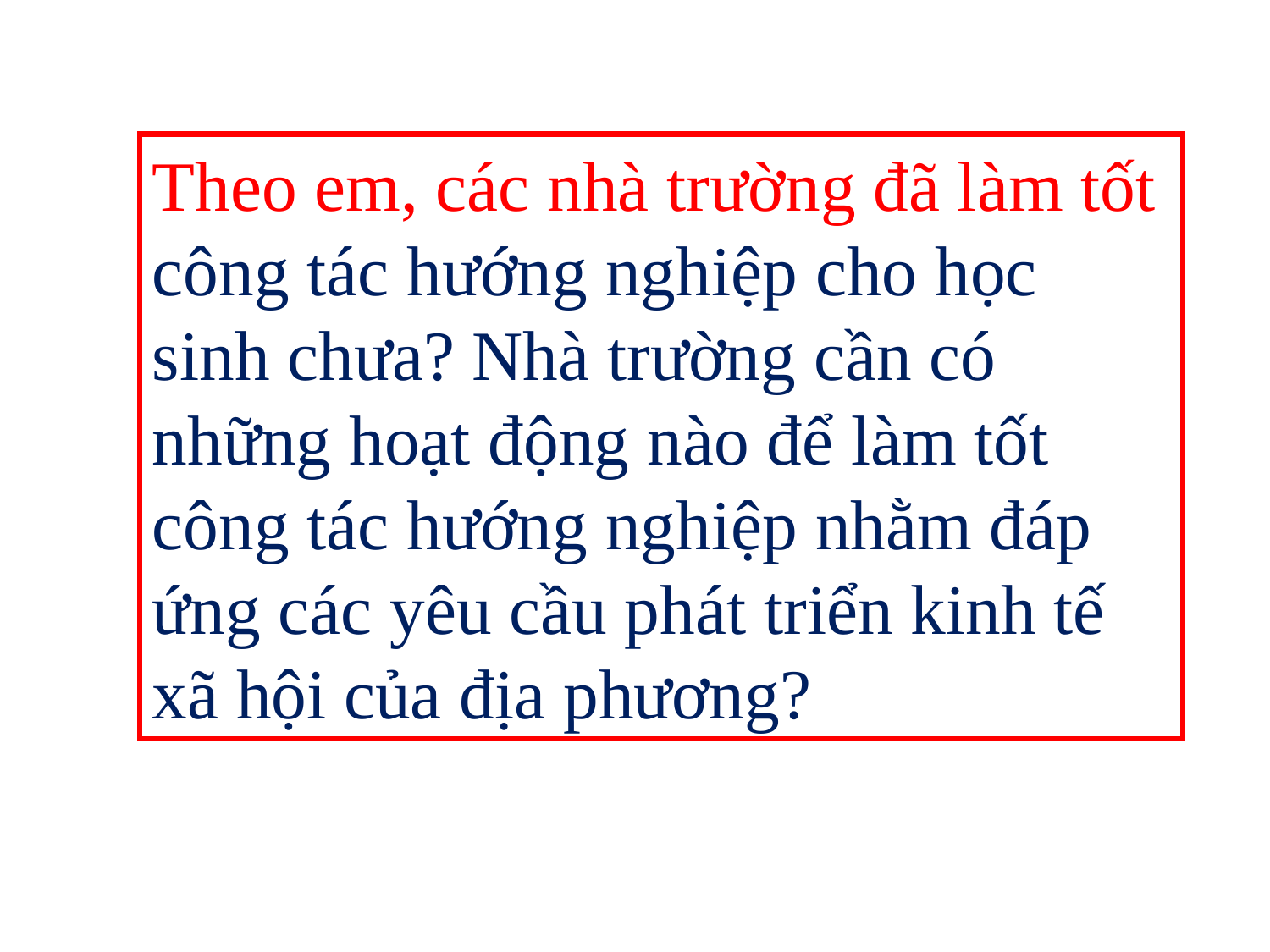

Theo em, các nhà trường đã làm tốt công tác hướng nghiệp cho học sinh chưa? Nhà trường cần có những hoạt động nào để làm tốt công tác hướng nghiệp nhằm đáp ứng các yêu cầu phát triển kinh tế xã hội của địa phương?